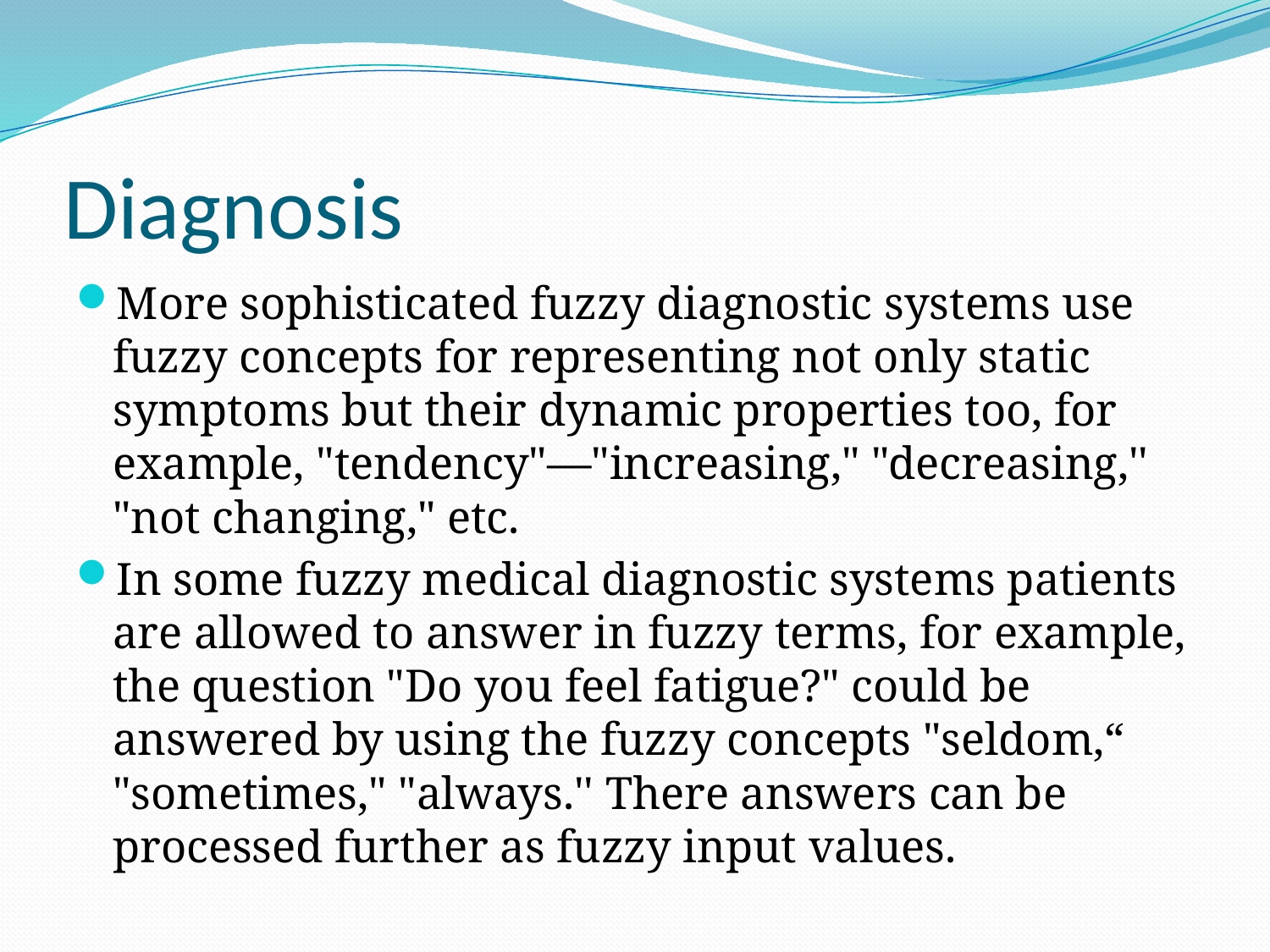

# Diagnosis
More sophisticated fuzzy diagnostic systems use fuzzy concepts for representing not only static symptoms but their dynamic properties too, for example, "tendency"—"increasing," "decreasing,'' "not changing," etc.
In some fuzzy medical diagnostic systems patients are allowed to answer in fuzzy terms, for example, the question "Do you feel fatigue?" could be answered by using the fuzzy concepts "seldom,“ "sometimes," "always.'' There answers can be processed further as fuzzy input values.